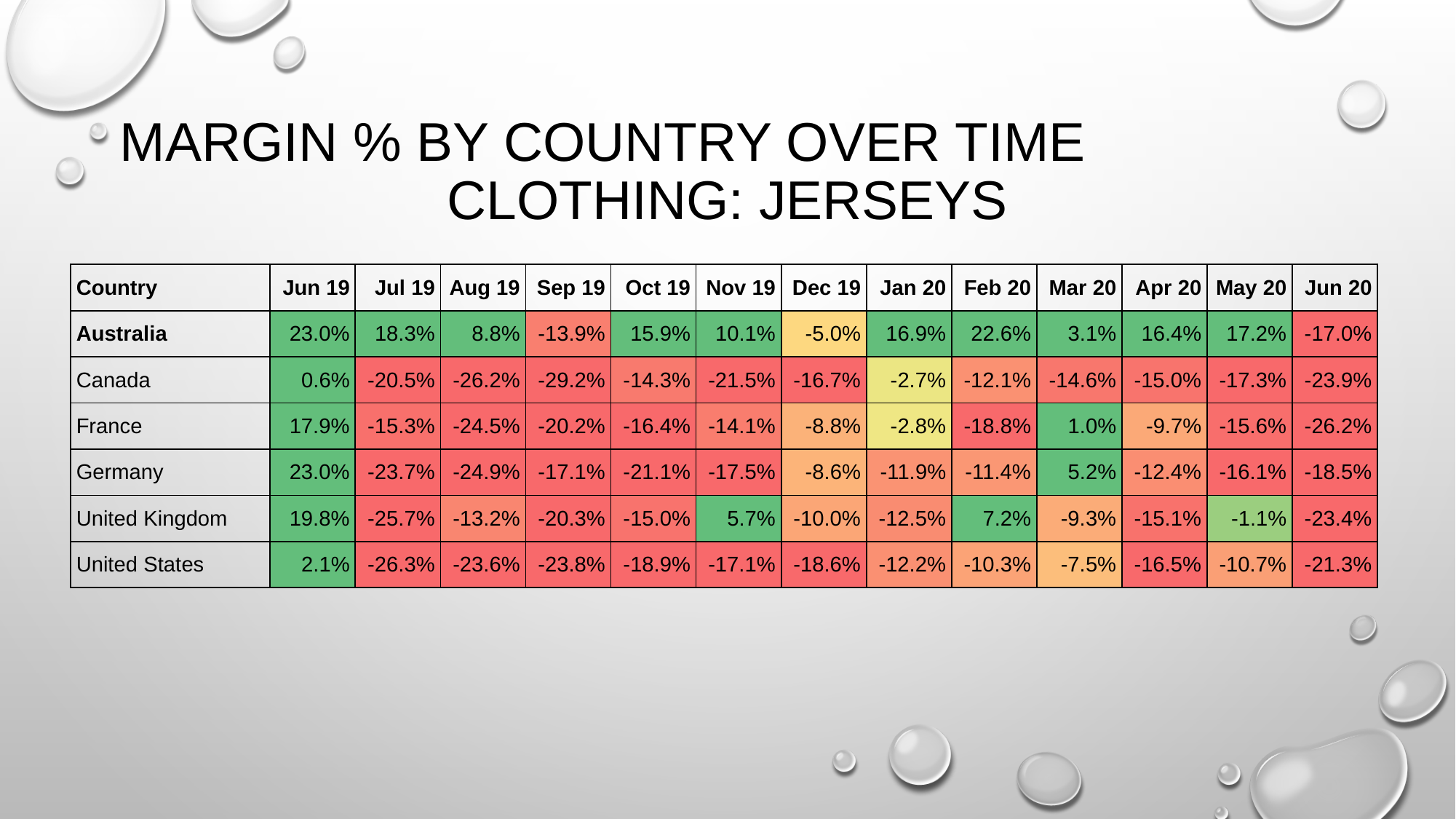

# Margin % by Country over time
Clothing: Jerseys
| Country | Jun 19 | Jul 19 | Aug 19 | Sep 19 | Oct 19 | Nov 19 | Dec 19 | Jan 20 | Feb 20 | Mar 20 | Apr 20 | May 20 | Jun 20 |
| --- | --- | --- | --- | --- | --- | --- | --- | --- | --- | --- | --- | --- | --- |
| Australia | 23.0% | 18.3% | 8.8% | -13.9% | 15.9% | 10.1% | -5.0% | 16.9% | 22.6% | 3.1% | 16.4% | 17.2% | -17.0% |
| Canada | 0.6% | -20.5% | -26.2% | -29.2% | -14.3% | -21.5% | -16.7% | -2.7% | -12.1% | -14.6% | -15.0% | -17.3% | -23.9% |
| France | 17.9% | -15.3% | -24.5% | -20.2% | -16.4% | -14.1% | -8.8% | -2.8% | -18.8% | 1.0% | -9.7% | -15.6% | -26.2% |
| Germany | 23.0% | -23.7% | -24.9% | -17.1% | -21.1% | -17.5% | -8.6% | -11.9% | -11.4% | 5.2% | -12.4% | -16.1% | -18.5% |
| United Kingdom | 19.8% | -25.7% | -13.2% | -20.3% | -15.0% | 5.7% | -10.0% | -12.5% | 7.2% | -9.3% | -15.1% | -1.1% | -23.4% |
| United States | 2.1% | -26.3% | -23.6% | -23.8% | -18.9% | -17.1% | -18.6% | -12.2% | -10.3% | -7.5% | -16.5% | -10.7% | -21.3% |